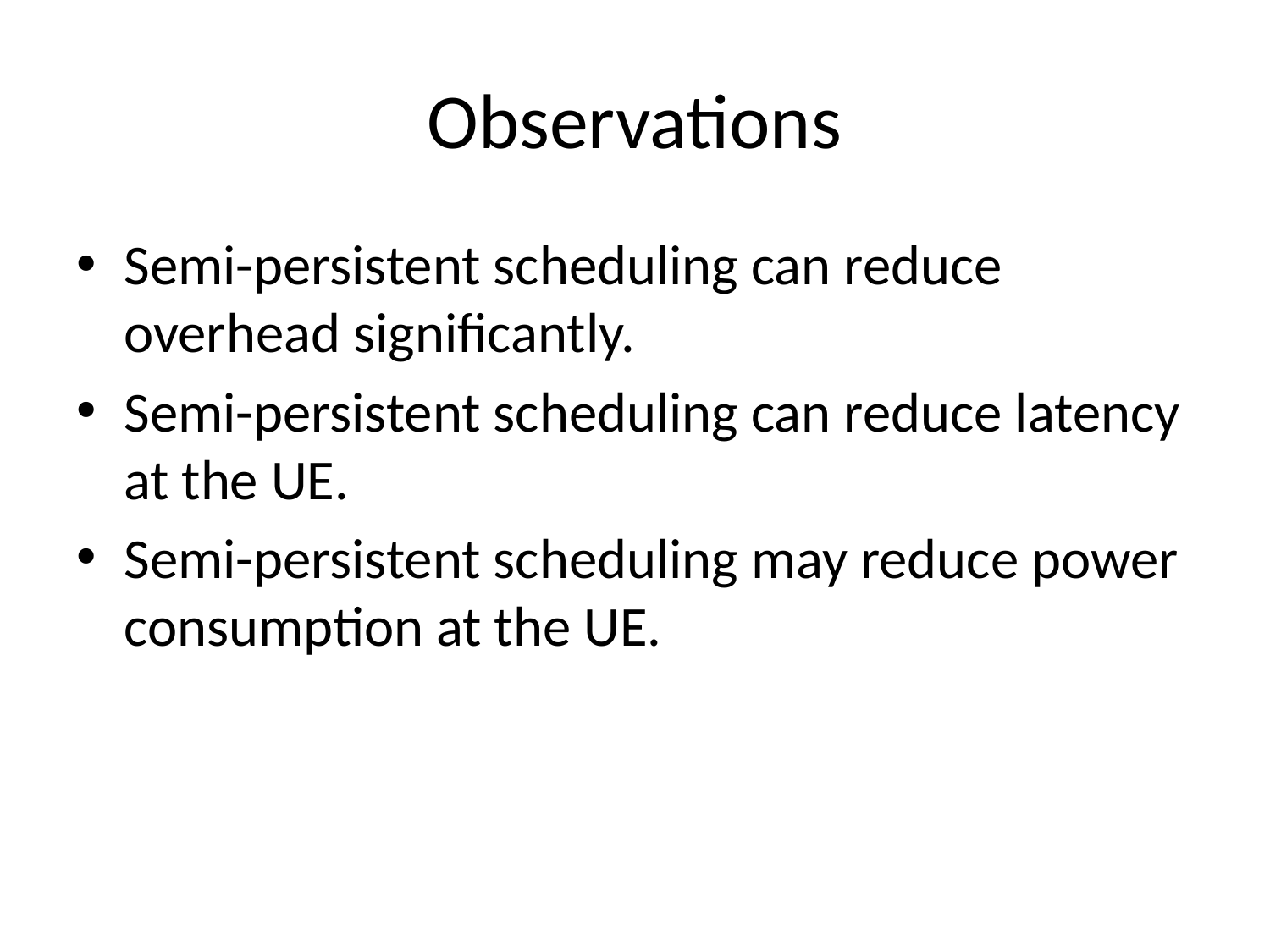

# Observations
Semi-persistent scheduling can reduce overhead significantly.
Semi-persistent scheduling can reduce latency at the UE.
Semi-persistent scheduling may reduce power consumption at the UE.